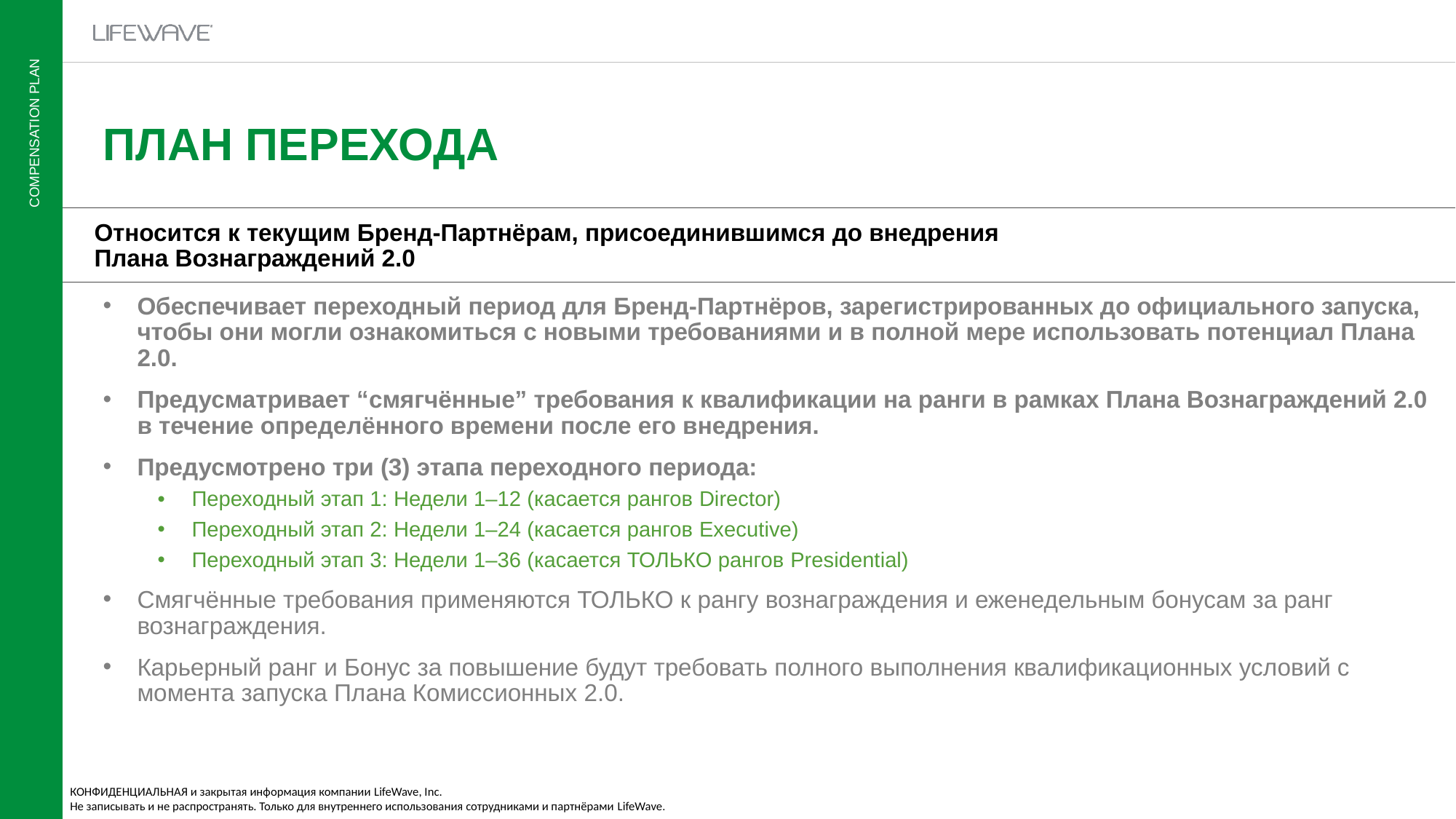

ПЛАН ПЕРЕХОДА
Относится к текущим Бренд-Партнёрам, присоединившимся до внедрения Плана Вознаграждений 2.0
Обеспечивает переходный период для Бренд-Партнёров, зарегистрированных до официального запуска, чтобы они могли ознакомиться с новыми требованиями и в полной мере использовать потенциал Плана 2.0.
Предусматривает “смягчённые” требования к квалификации на ранги в рамках Плана Вознаграждений 2.0 в течение определённого времени после его внедрения.
Предусмотрено три (3) этапа переходного периода:
Переходный этап 1: Недели 1–12 (касается рангов Director)
Переходный этап 2: Недели 1–24 (касается рангов Executive)
Переходный этап 3: Недели 1–36 (касается ТОЛЬКО рангов Presidential)
Смягчённые требования применяются ТОЛЬКО к рангу вознаграждения и еженедельным бонусам за ранг вознаграждения.
Карьерный ранг и Бонус за повышение будут требовать полного выполнения квалификационных условий с момента запуска Плана Комиссионных 2.0.

КОНФИДЕНЦИАЛЬНАЯ и закрытая информация компании LifeWave, Inc.
Не записывать и не распространять. Только для внутреннего использования сотрудниками и партнёрами LifeWave.